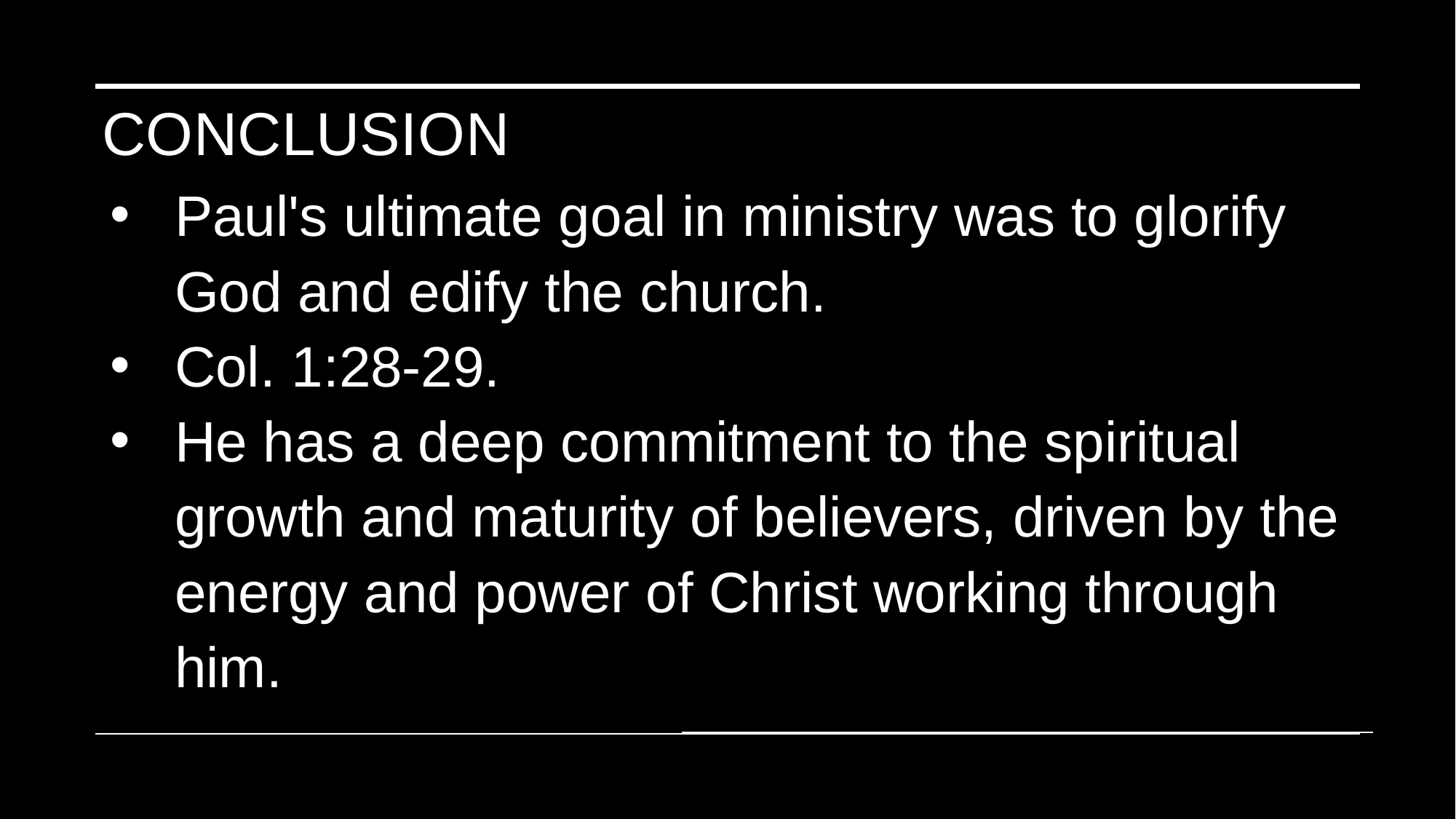

# conclusion
Paul's ultimate goal in ministry was to glorify God and edify the church.
Col. 1:28-29.
He has a deep commitment to the spiritual growth and maturity of believers, driven by the energy and power of Christ working through him.